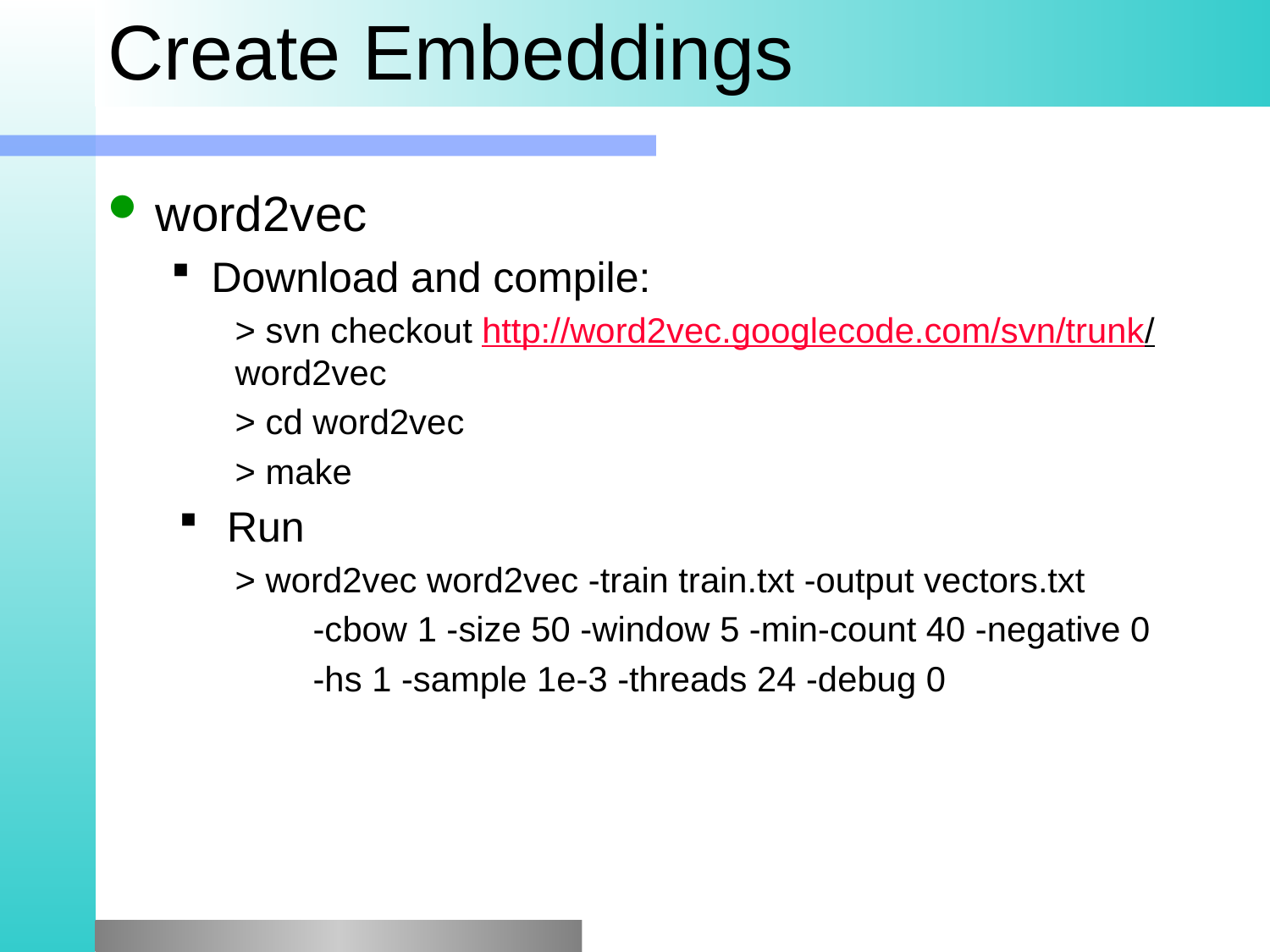

# Create Embeddings
word2vec
Download and compile:
> svn checkout http://word2vec.googlecode.com/svn/trunk/ word2vec
> cd word2vec
> make
Run
> word2vec word2vec -train train.txt -output vectors.txt
        -cbow 1 -size 50 -window 5 -min-count 40 -negative 0
        -hs 1 -sample 1e-3 -threads 24 -debug 0